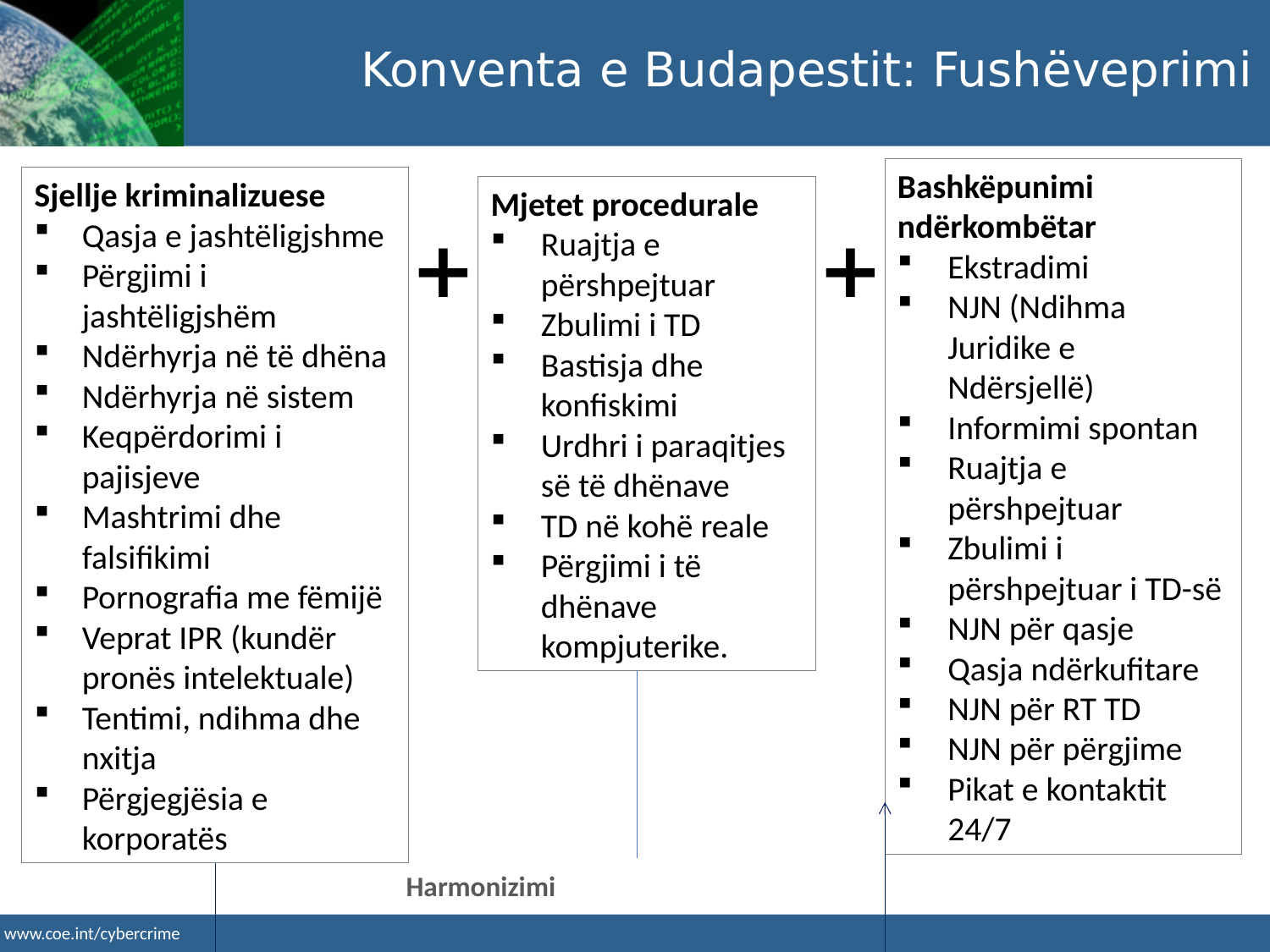

Konventa e Budapestit: Fushëveprimi
Bashkëpunimi ndërkombëtar
Ekstradimi
NJN (Ndihma Juridike e Ndërsjellë)
Informimi spontan
Ruajtja e përshpejtuar
Zbulimi i përshpejtuar i TD-së
NJN për qasje
Qasja ndërkufitare
NJN për RT TD
NJN për përgjime
Pikat e kontaktit 24/7
Sjellje kriminalizuese
Qasja e jashtëligjshme
Përgjimi i jashtëligjshëm
Ndërhyrja në të dhëna
Ndërhyrja në sistem
Keqpërdorimi i pajisjeve
Mashtrimi dhe falsifikimi
Pornografia me fëmijë
Veprat IPR (kundër pronës intelektuale)
Tentimi, ndihma dhe nxitja
Përgjegjësia e korporatës
Mjetet procedurale
Ruajtja e përshpejtuar
Zbulimi i TD
Bastisja dhe konfiskimi
Urdhri i paraqitjes së të dhënave
TD në kohë reale
Përgjimi i të dhënave kompjuterike.
+
+
Harmonizimi